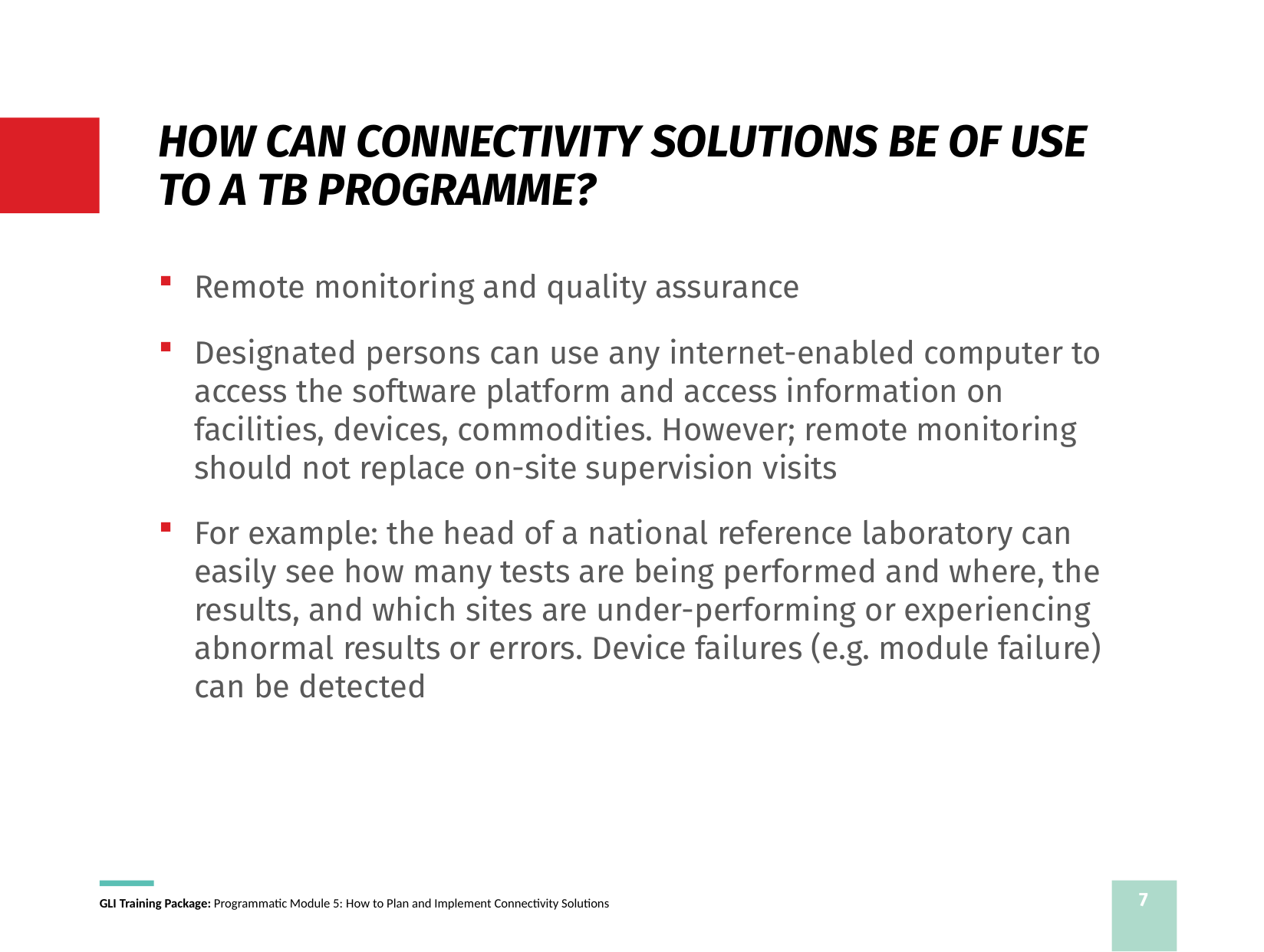

# HOW CAN CONNECTIVITY SOLUTIONS BE OF USE TO A TB PROGRAMME?
Remote monitoring and quality assurance
Designated persons can use any internet-enabled computer to access the software platform and access information on facilities, devices, commodities. However; remote monitoring should not replace on-site supervision visits
For example: the head of a national reference laboratory can easily see how many tests are being performed and where, the results, and which sites are under-performing or experiencing abnormal results or errors. Device failures (e.g. module failure) can be detected